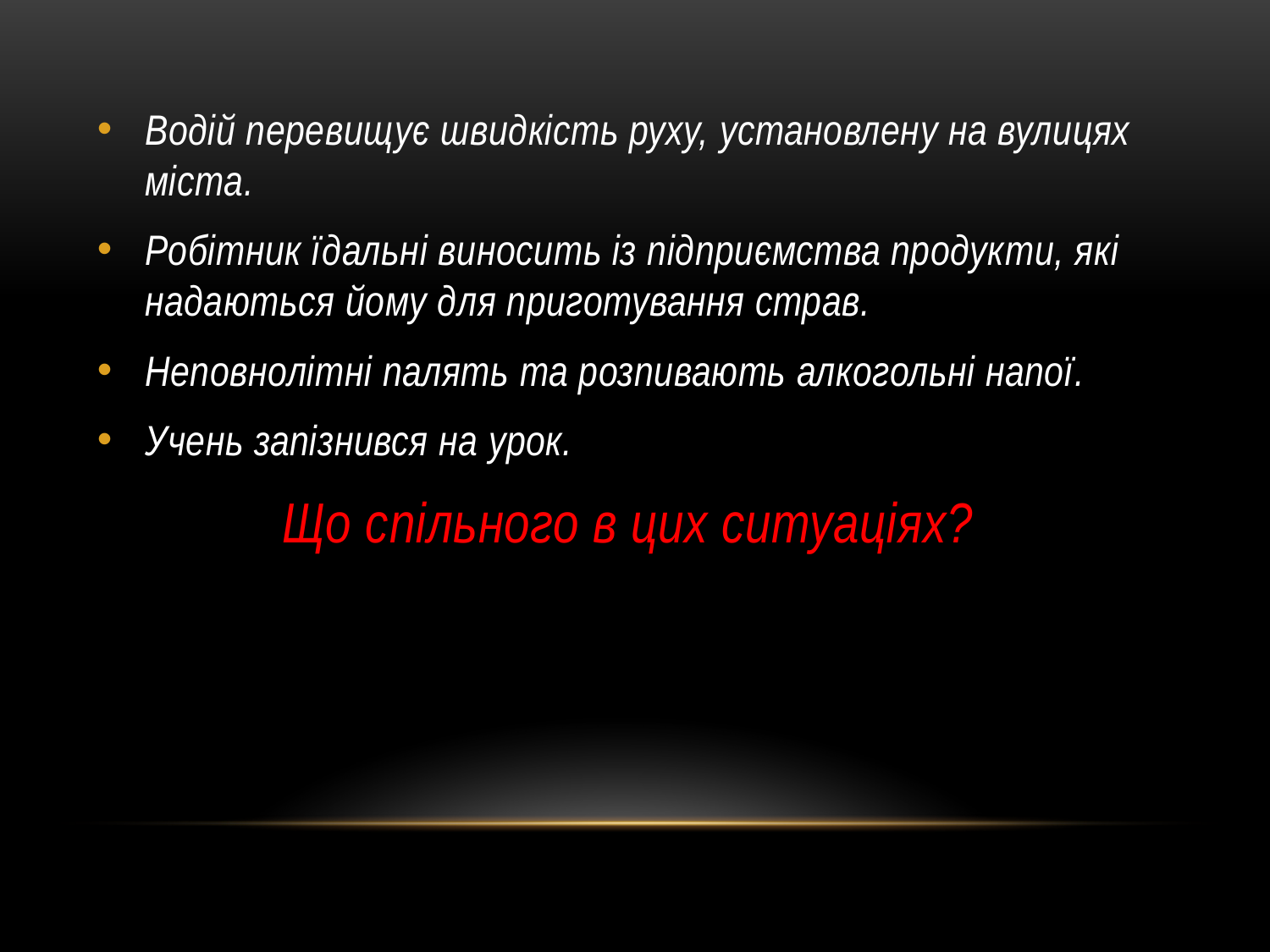

Водій перевищує швидкість руху, установлену на вулицях міста.
Робітник їдальні виносить із підприємства продукти, які надаються йому для приготування страв.
Неповнолітні палять та розпивають алкогольні напої.
Учень запізнився на урок.
Що спільного в цих ситуаціях?